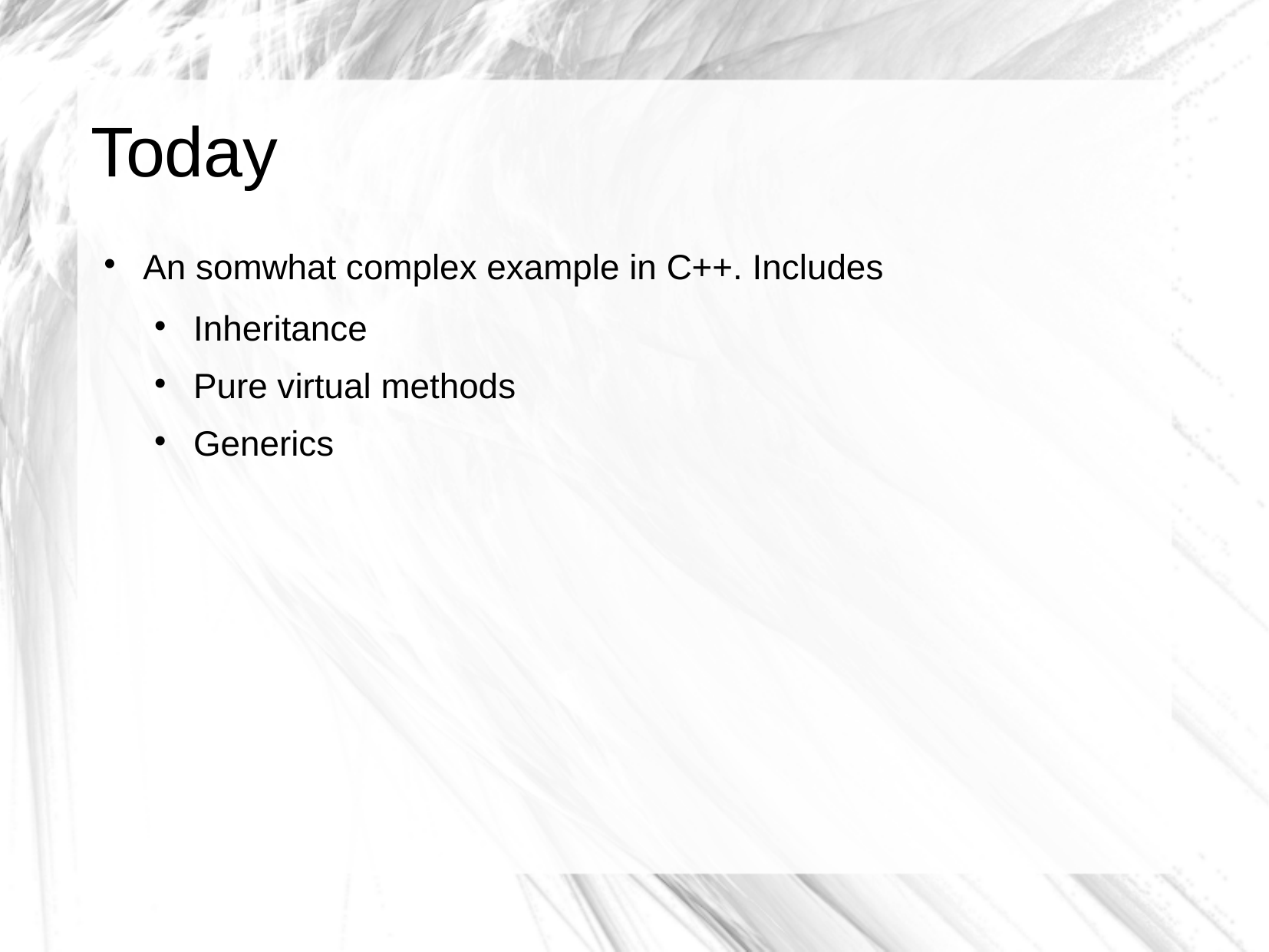

# Today
An somwhat complex example in C++. Includes
Inheritance
Pure virtual methods
Generics